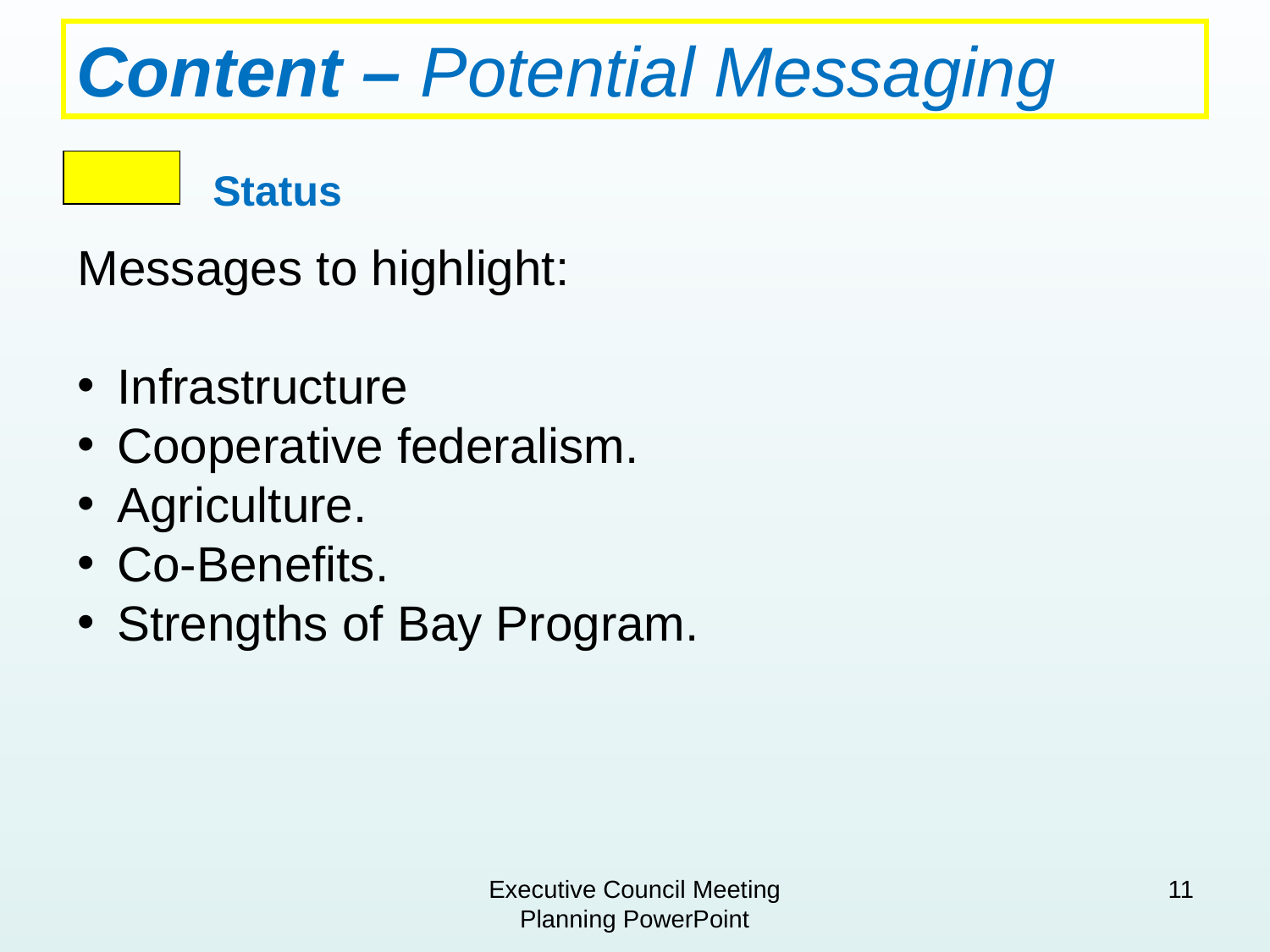

# Content – Potential Messaging
 Status

Messages to highlight:

Infrastructure
Cooperative federalism.
Agriculture.
Co-Benefits.
Strengths of Bay Program.

Executive Council Meeting Planning PowerPoint
11